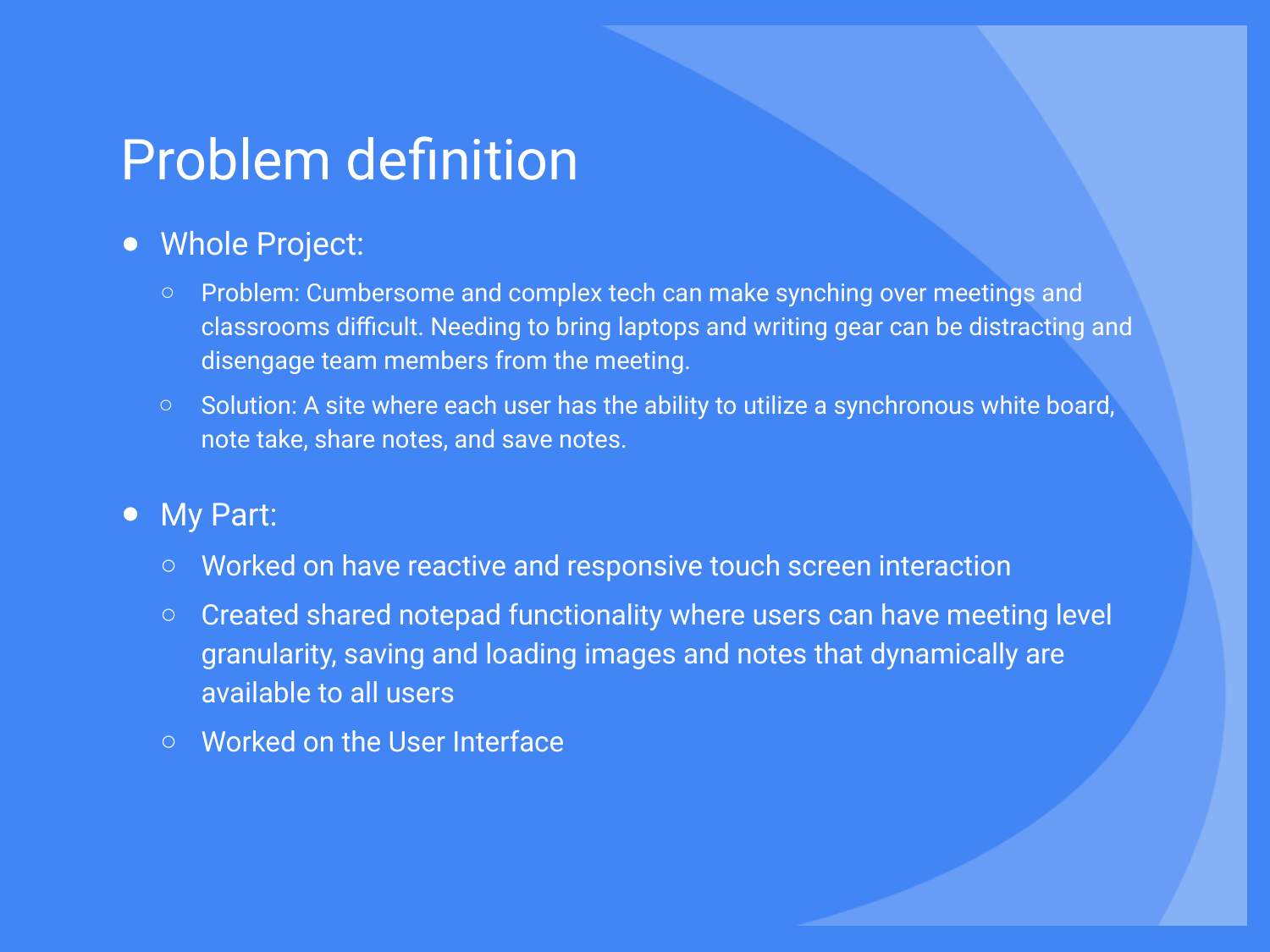

# Problem definition
Whole Project:
Problem: Cumbersome and complex tech can make synching over meetings and classrooms difficult. Needing to bring laptops and writing gear can be distracting and disengage team members from the meeting.
Solution: A site where each user has the ability to utilize a synchronous white board, note take, share notes, and save notes.
My Part:
Worked on have reactive and responsive touch screen interaction
Created shared notepad functionality where users can have meeting level granularity, saving and loading images and notes that dynamically are available to all users
Worked on the User Interface